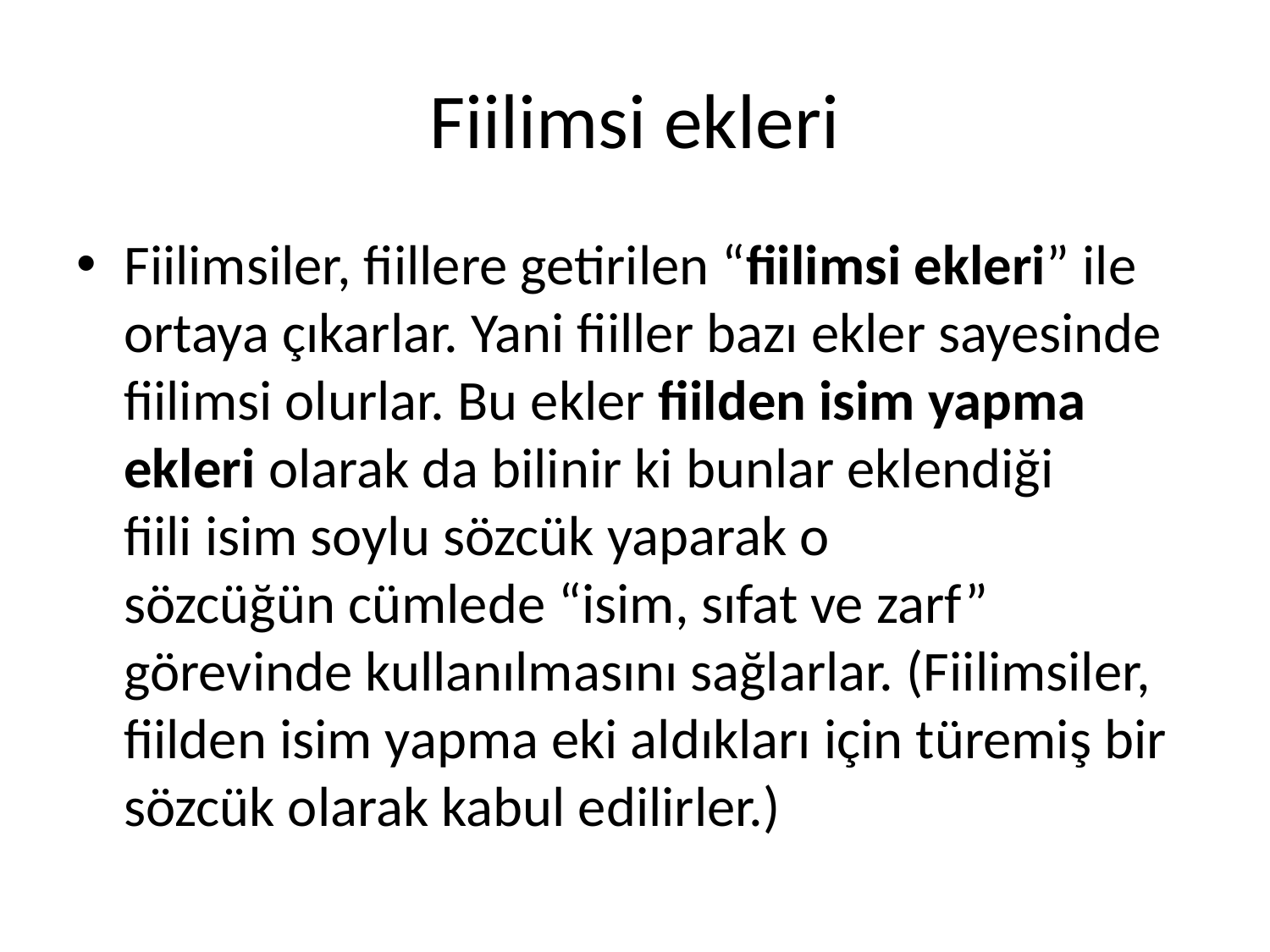

# Fiilimsi ekleri
Fiilimsiler, fiillere getirilen “fiilimsi ekleri” ile ortaya çıkarlar. Yani fiiller bazı ekler sayesinde fiilimsi olurlar. Bu ekler fiilden isim yapma ekleri olarak da bilinir ki bunlar eklendiği fiili isim soylu sözcük yaparak o sözcüğün cümlede “isim, sıfat ve zarf” görevinde kullanılmasını sağlarlar. (Fiilimsiler, fiilden isim yapma eki aldıkları için türemiş bir sözcük olarak kabul edilirler.)